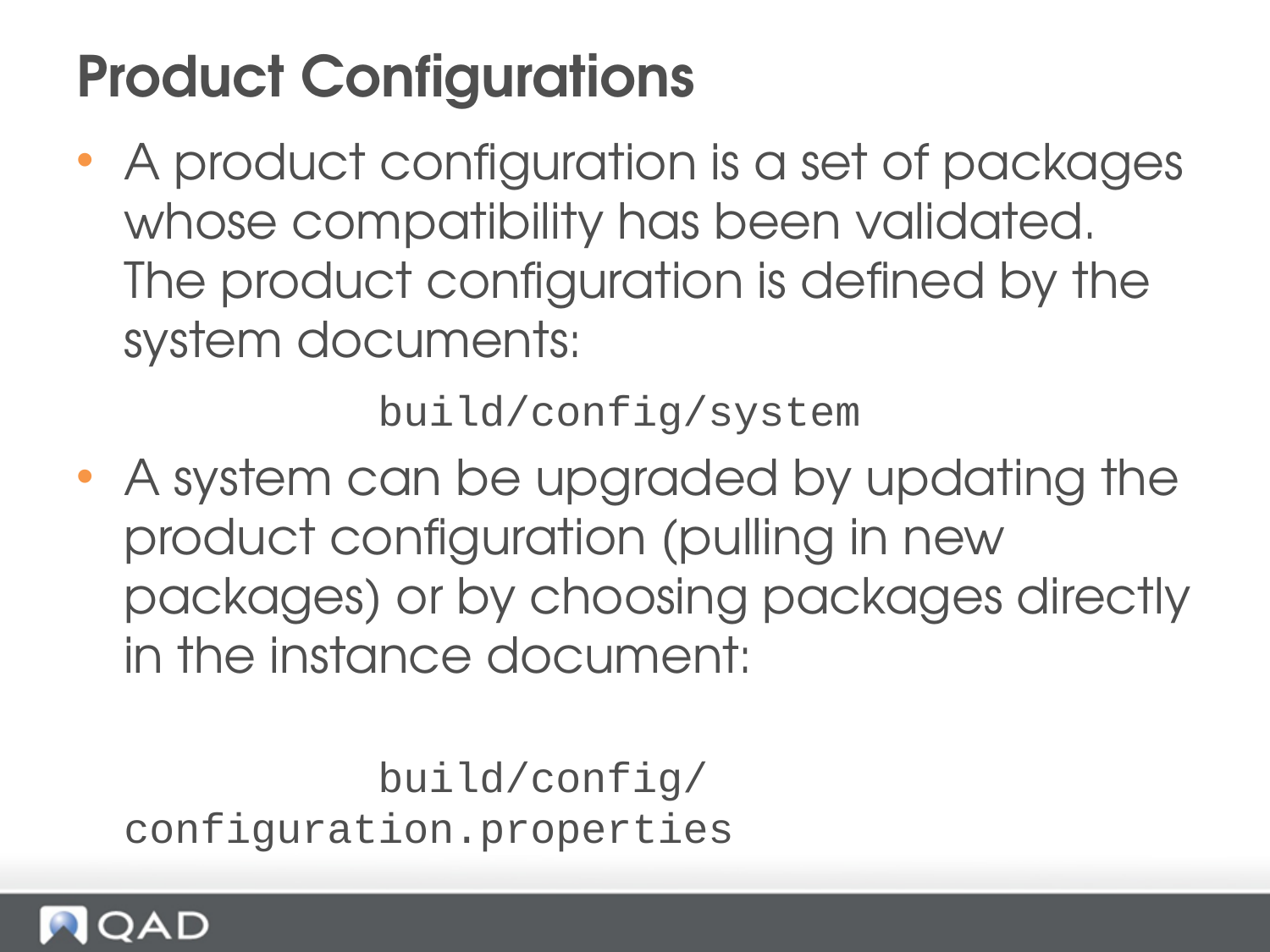

# Product Configurations
A product configuration is a set of packages whose compatibility has been validated. The product configuration is defined by the system documents:
			build/config/system
A system can be upgraded by updating the product configuration (pulling in new packages) or by choosing packages directly in the instance document:

			build/config/configuration.properties